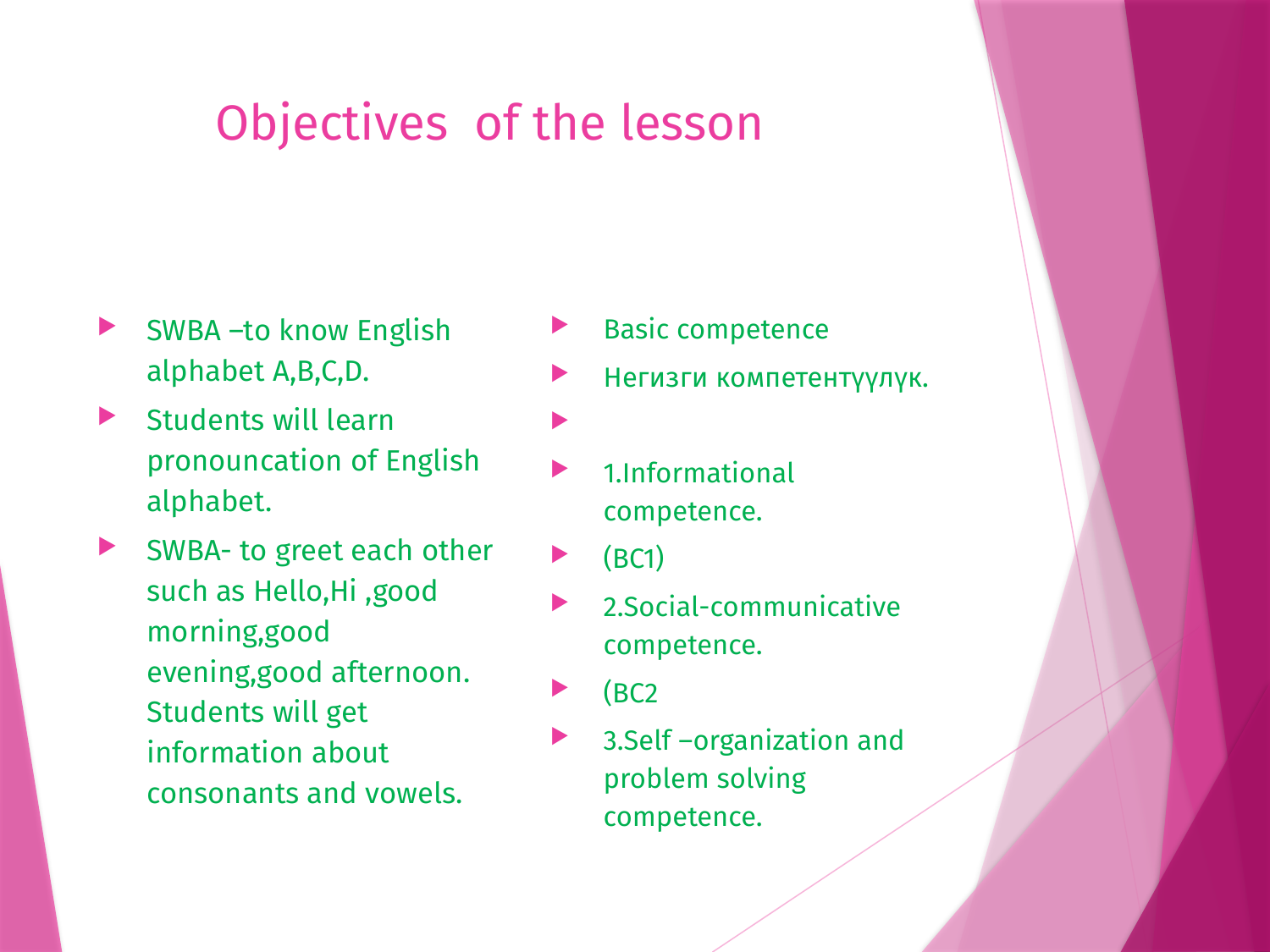

# Objectives  of the lesson
SWBA –to know English alphabet A,B,C,D.
Students will learn  pronouncation of English alphabet.
SWBA- to greet each other such as Hello,Hi ,good morning,good evening,good afternoon. Students will get information about consonants and vowels.

Basic competence
Негизги компетентүүлүк.

1.Informational competence.
(BC1)
2.Social-communicative competence.
(BC2
3.Self –organization and problem solving competence.